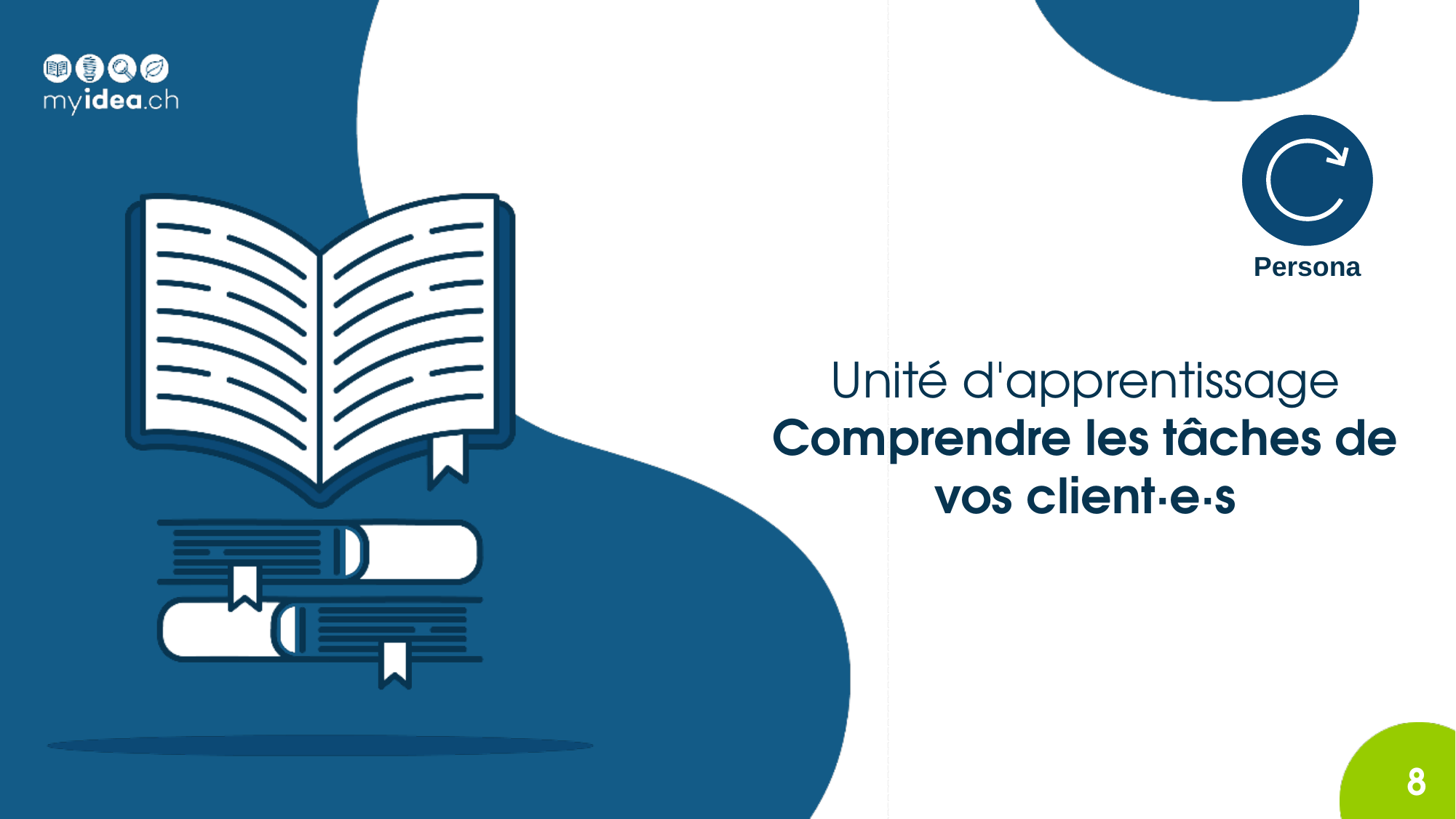

Persona
# Unité d'apprentissage Comprendre les tâches de vos client·e·s
8